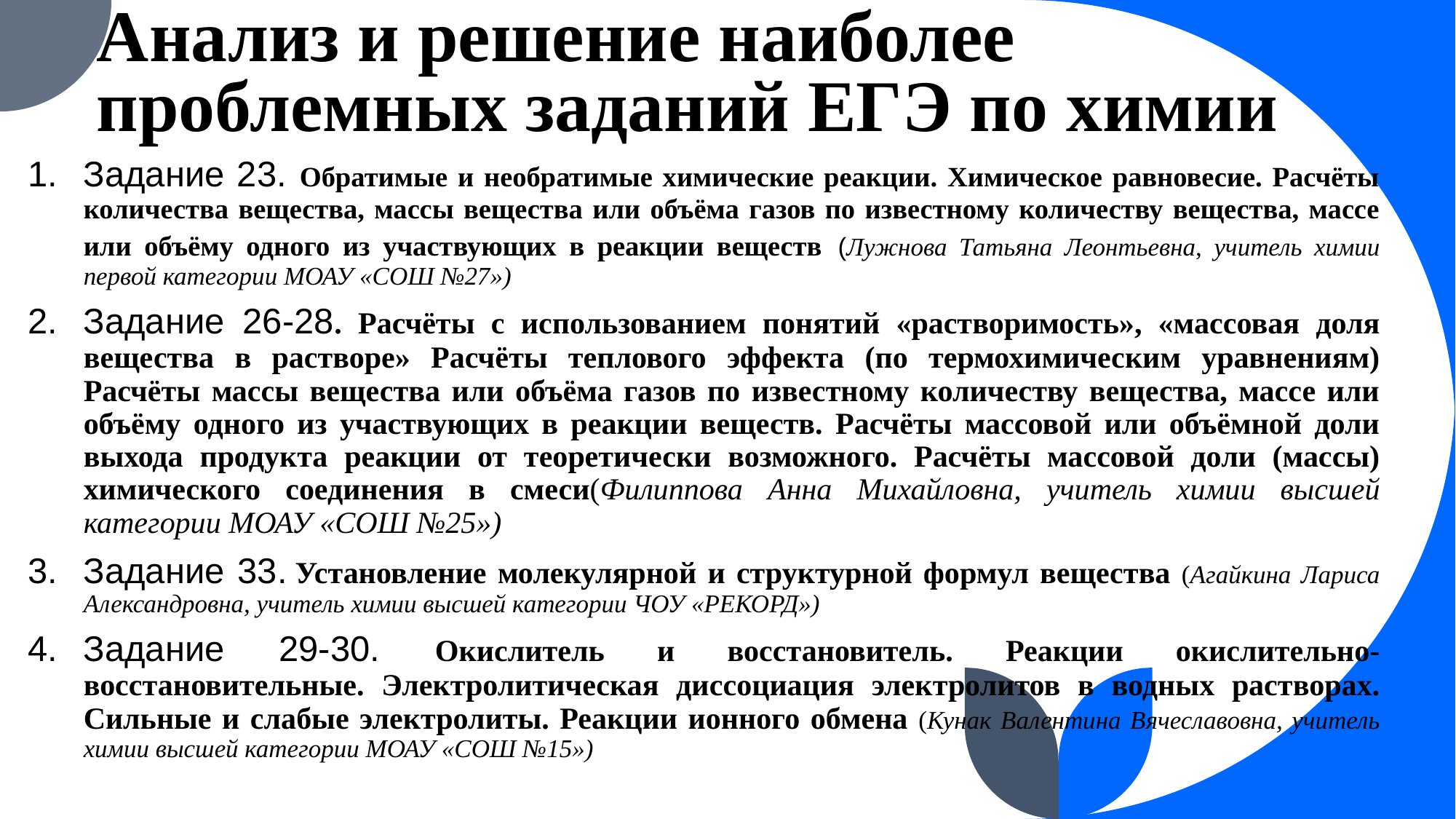

# Анализ и решение наиболее проблемных заданий ЕГЭ по химии
Задание 23. Обратимые и необратимые химические реакции. Химическое равновесие. Расчёты количества вещества, массы вещества или объёма газов по известному количеству вещества, массе или объёму одного из участвующих в реакции веществ (Лужнова Татьяна Леонтьевна, учитель химии первой категории МОАУ «СОШ №27»)
Задание 26-28. Расчёты с использованием понятий «растворимость», «массовая доля вещества в растворе» Расчёты теплового эффекта (по термохимическим уравнениям) Расчёты массы вещества или объёма газов по известному количеству вещества, массе или объёму одного из участвующих в реакции веществ. Расчёты массовой или объёмной доли выхода продукта реакции от теоретически возможного. Расчёты массовой доли (массы) химического соединения в смеси(Филиппова Анна Михайловна, учитель химии высшей категории МОАУ «СОШ №25»)
Задание 33. Установление молекулярной и структурной формул вещества (Агайкина Лариса Александровна, учитель химии высшей категории ЧОУ «РЕКОРД»)
Задание 29-30. Окислитель и восстановитель. Реакции окислительно-восстановительные. Электролитическая диссоциация электролитов в водных растворах. Сильные и слабые электролиты. Реакции ионного обмена (Кунак Валентина Вячеславовна, учитель химии высшей категории МОАУ «СОШ №15»)